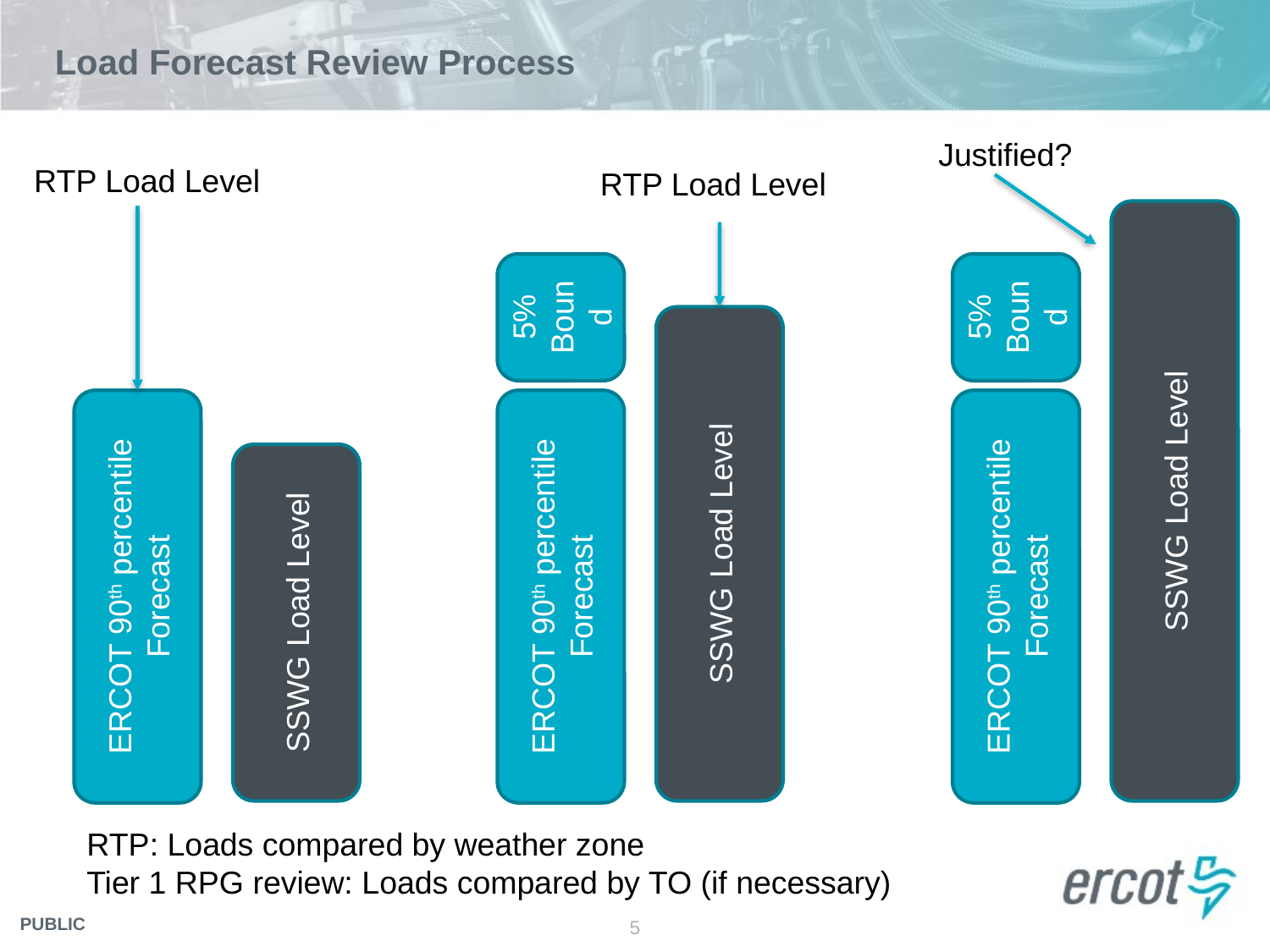

# Load Forecast Review Process
Justified?
RTP Load Level
RTP Load Level
SSWG Load Level
5% Bound
5% Bound
SSWG Load Level
ERCOT 90th percentile Forecast
ERCOT 90th percentile Forecast
ERCOT 90th percentile Forecast
SSWG Load Level
RTP: Loads compared by weather zone
Tier 1 RPG review: Loads compared by TO (if necessary)
5